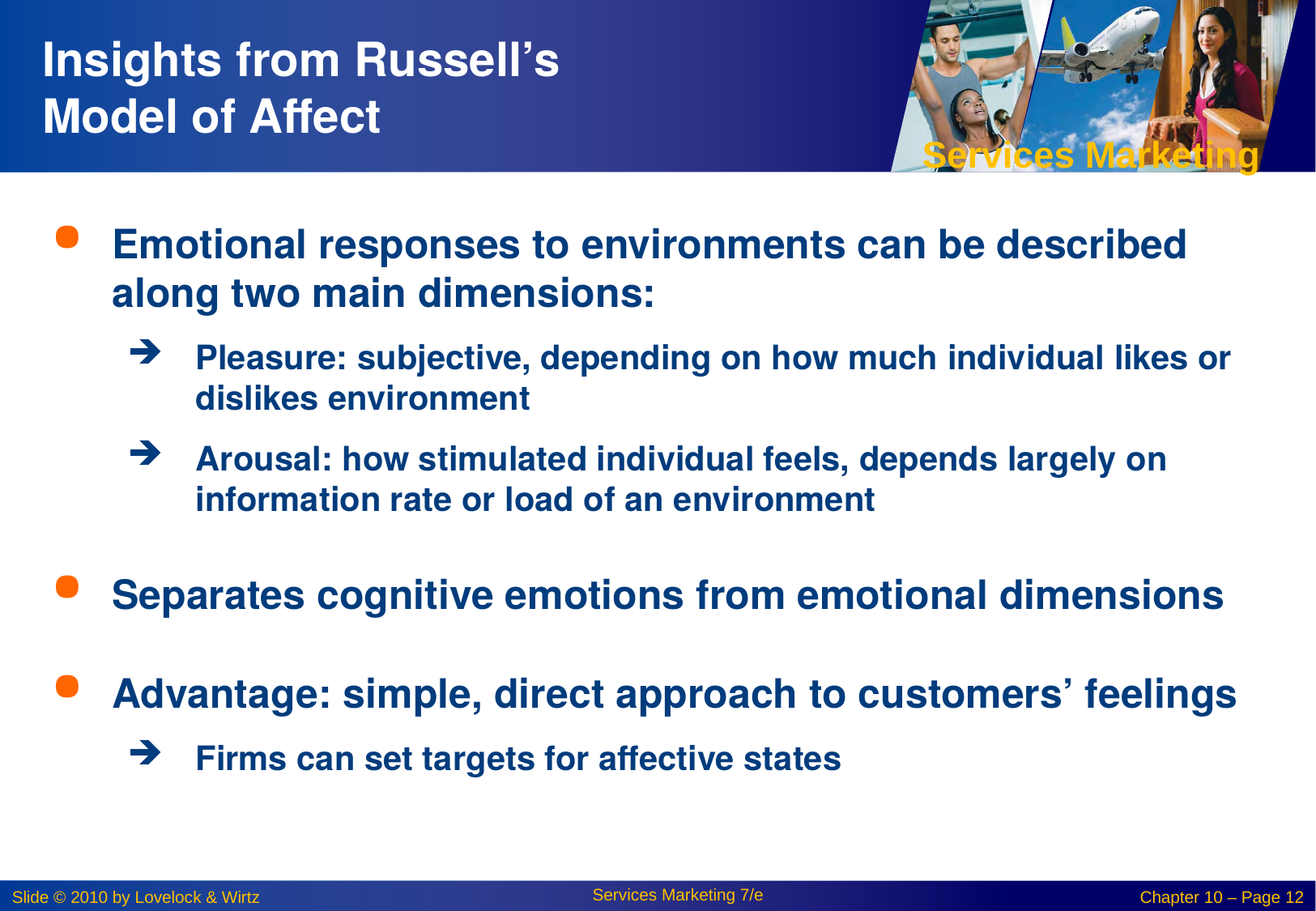

# Insights from Russell’s Model of Affect
Emotional responses to environments can be described along two main dimensions:
Pleasure: subjective, depending on how much individual likes or dislikes environment
Arousal: how stimulated individual feels, depends largely on information rate or load of an environment
Separates cognitive emotions from emotional dimensions
Advantage: simple, direct approach to customers’ feelings
Firms can set targets for affective states